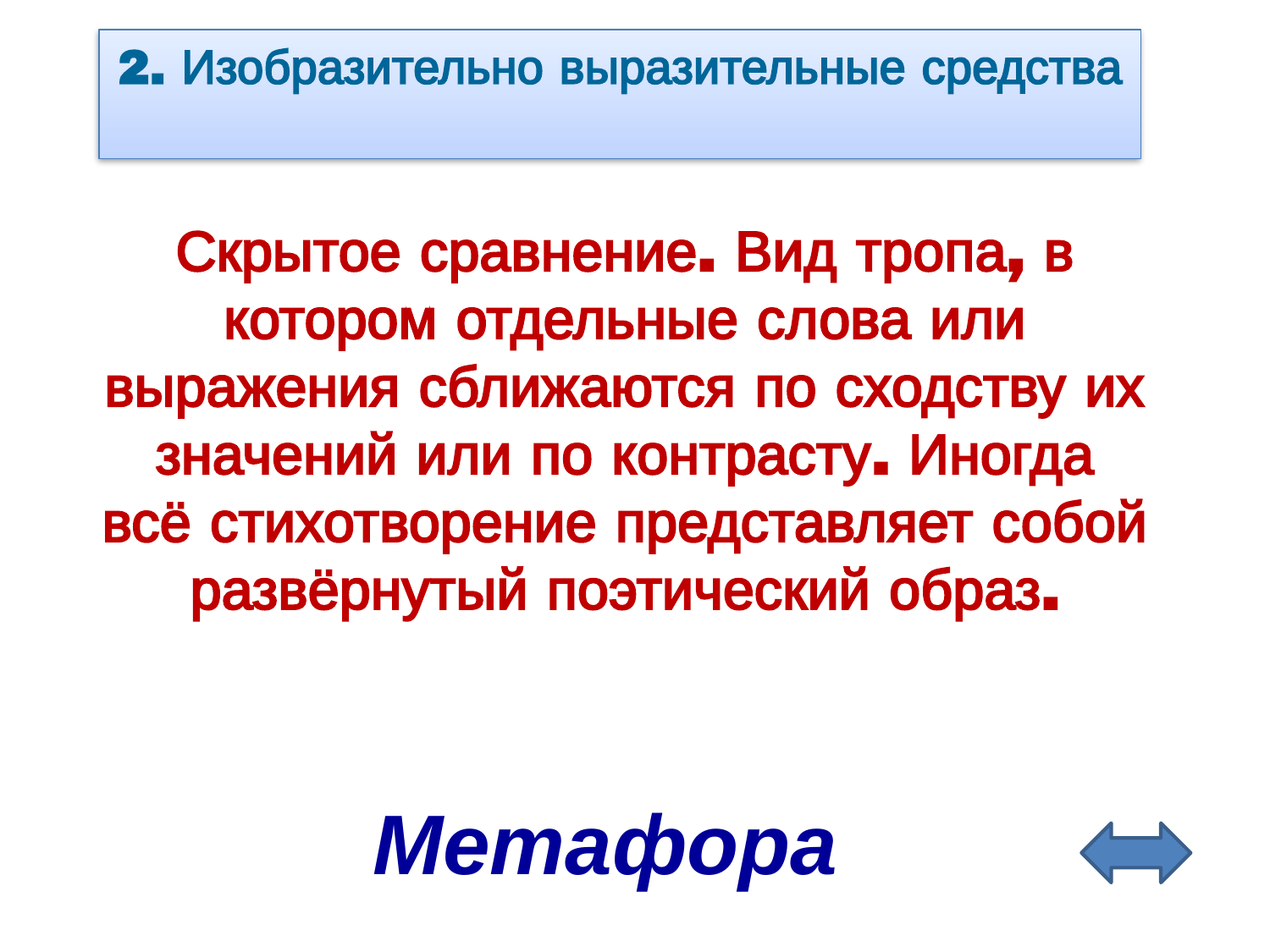

2. Изобразительно выразительные средства
Скрытое сравнение. Вид тропа, в котором отдельные слова или выражения сближаются по сходству их значений или по контрасту. Иногда всё стихотворение представляет собой развёрнутый поэтический образ.
Метафора